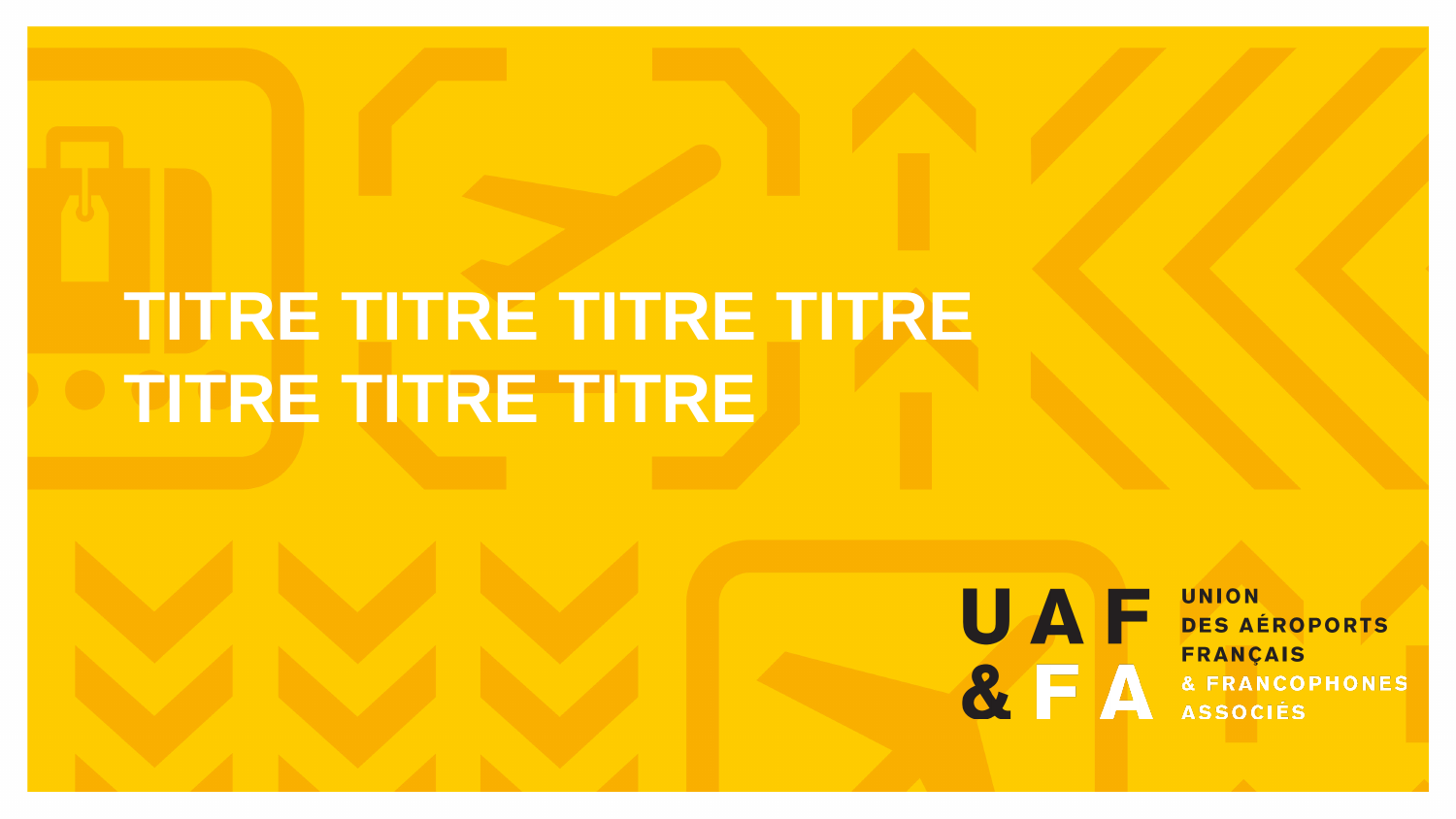

TITRE TITRE TITRE TITRE
TITRE TITRE TITRE